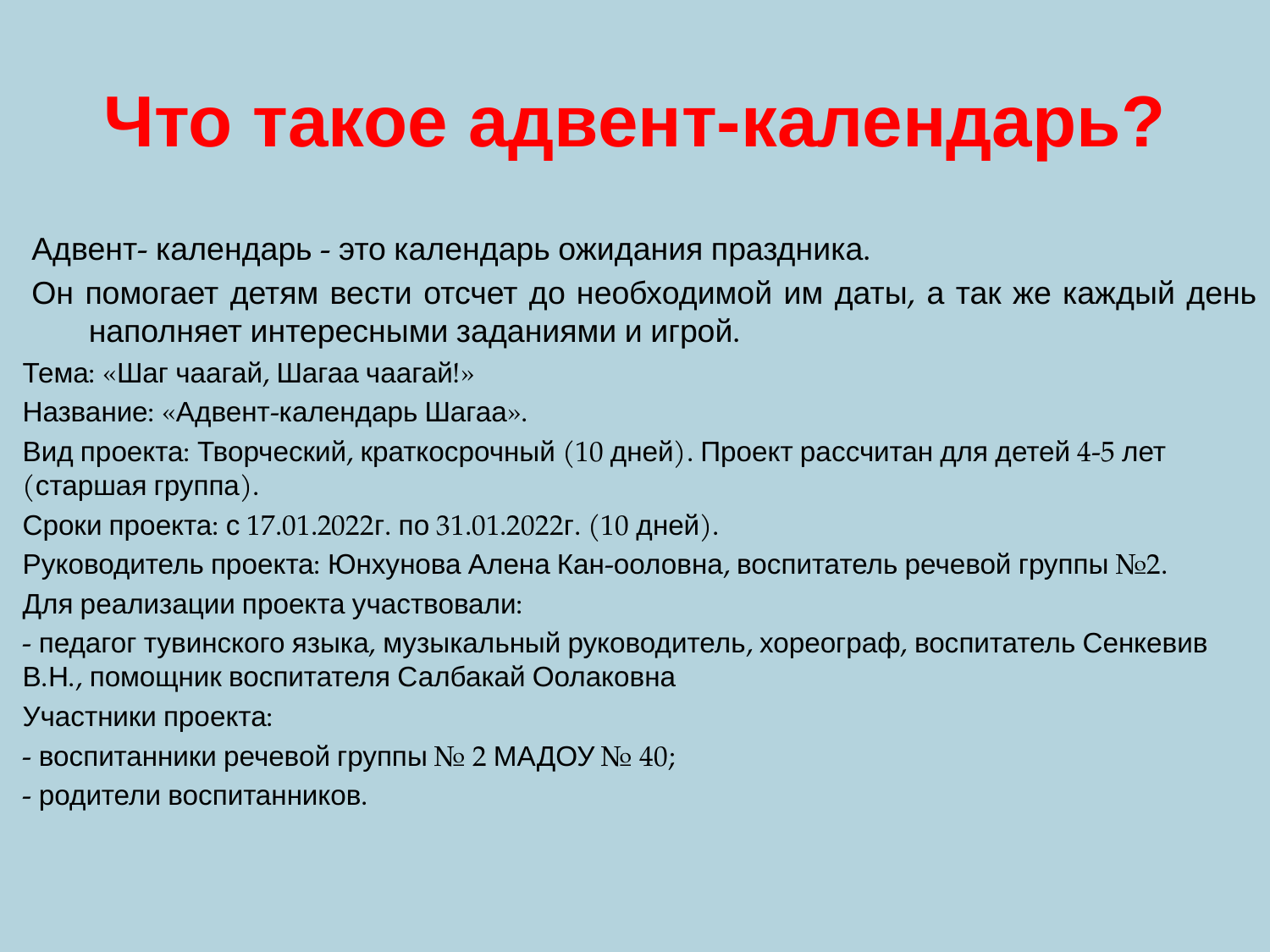

# Что такое адвент-календарь?
Адвент- календарь - это календарь ожидания праздника.
Он помогает детям вести отсчет до необходимой им даты, а так же каждый день наполняет интересными заданиями и игрой.
Тема: «Шаг чаагай, Шагаа чаагай!»
Название: «Адвент-календарь Шагаа».
Вид проекта: Творческий, краткосрочный (10 дней). Проект рассчитан для детей 4-5 лет (старшая группа).
Сроки проекта: с 17.01.2022г. по 31.01.2022г. (10 дней).
Руководитель проекта: Юнхунова Алена Кан-ооловна, воспитатель речевой группы №2.
Для реализации проекта участвовали:
- педагог тувинского языка, музыкальный руководитель, хореограф, воспитатель Сенкевив В.Н., помощник воспитателя Салбакай Оолаковна
Участники проекта:
- воспитанники речевой группы № 2 МАДОУ № 40;
- родители воспитанников.